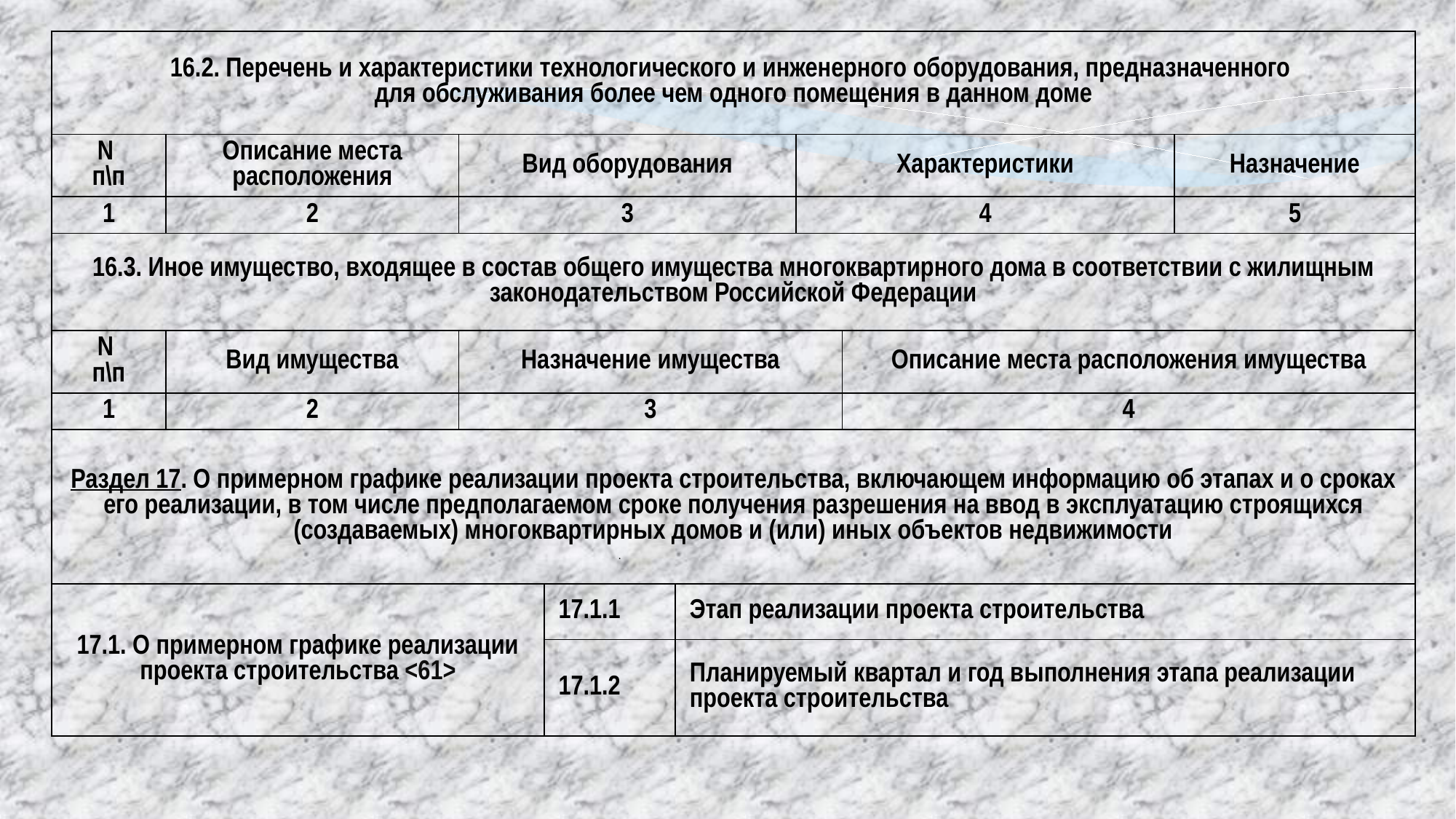

| 16.2. Перечень и характеристики технологического и инженерного оборудования, предназначенного для обслуживания более чем одного помещения в данном доме |  |  |  |  |  |  |  |
| --- | --- | --- | --- | --- | --- | --- | --- |
| N п\п | Описание места расположения | Вид оборудования |  |  | Характеристики |  | Назначение |
| 1 | 2 | 3 |  |  | 4 |  | 5 |
| 16.3. Иное имущество, входящее в состав общего имущества многоквартирного дома в соответствии с жилищным законодательством Российской Федерации |  |  |  |  |  |  |  |
| N п\п | Вид имущества | Назначение имущества |  |  |  | Описание места расположения имущества |  |
| 1 | 2 | 3 |  |  |  | 4 |  |
| Раздел 17. О примерном графике реализации проекта строительства, включающем информацию об этапах и о сроках его реализации, в том числе предполагаемом сроке получения разрешения на ввод в эксплуатацию строящихся (создаваемых) многоквартирных домов и (или) иных объектов недвижимости |  |  |  |  |  |  |  |
| 17.1. О примерном графике реализации проекта строительства <61> |  |  | 17.1.1 | Этап реализации проекта строительства |  |  |  |
|  |  |  | 17.1.2 | Планируемый квартал и год выполнения этапа реализации проекта строительства |  |  |  |